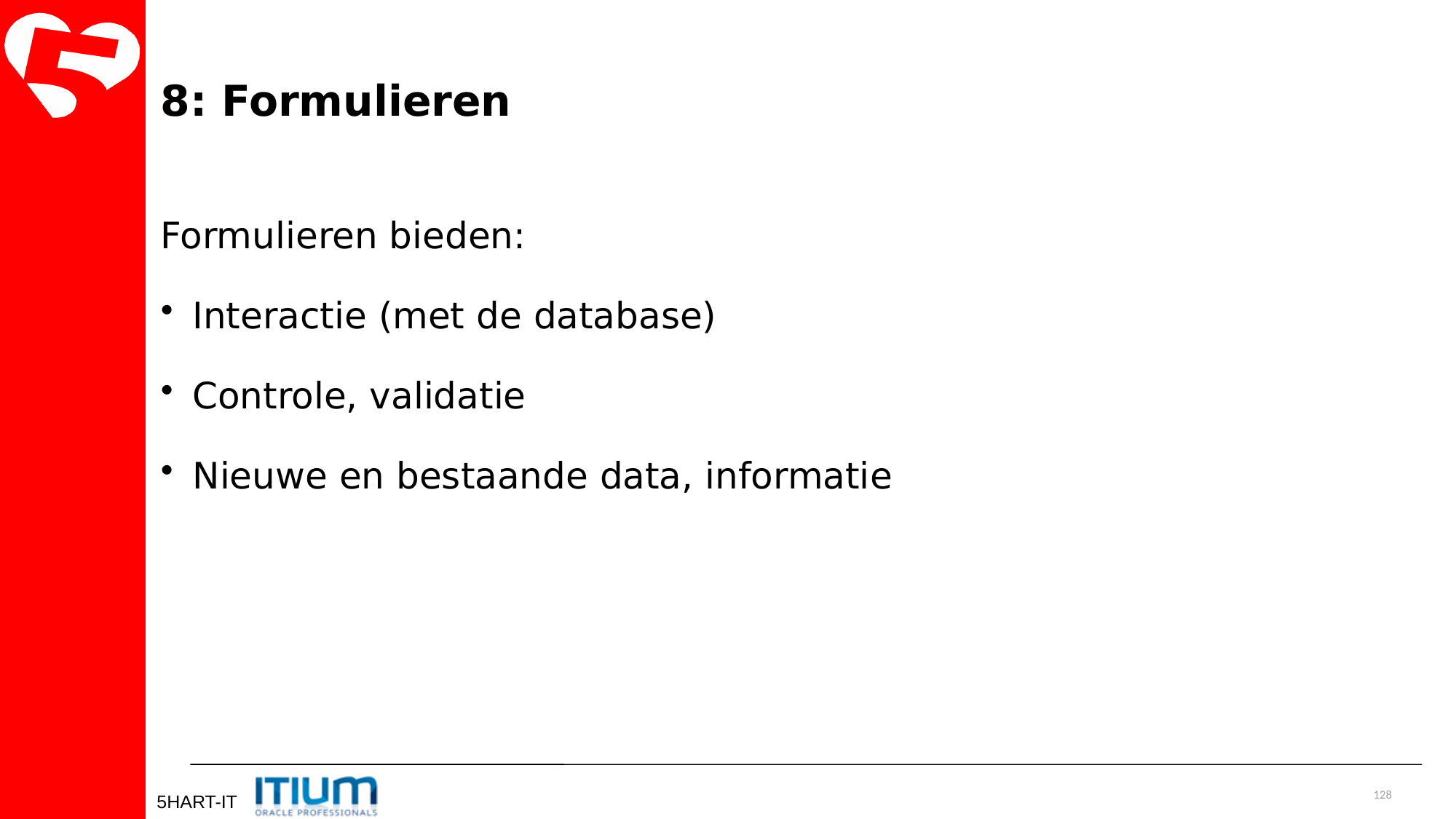

8: Formulieren
Formulieren bieden:
Interactie (met de database)
Controle, validatie
Nieuwe en bestaande data, informatie
128